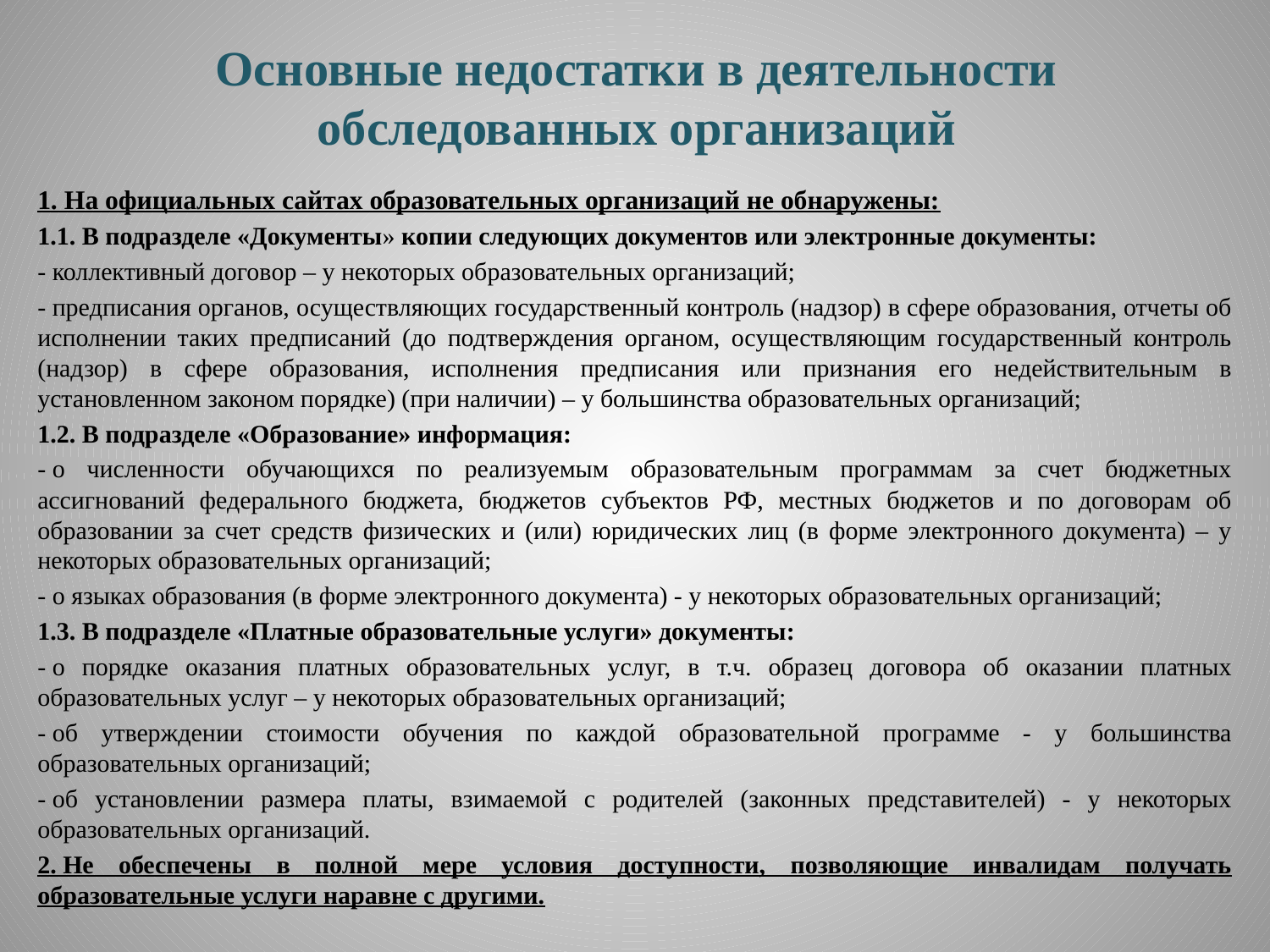

# Основные недостатки в деятельности обследованных организаций
1. На официальных сайтах образовательных организаций не обнаружены:
1.1. В подразделе «Документы» копии следующих документов или электронные документы:
- коллективный договор – у некоторых образовательных организаций;
- предписания органов, осуществляющих государственный контроль (надзор) в сфере образования, отчеты об исполнении таких предписаний (до подтверждения органом, осуществляющим государственный контроль (надзор) в сфере образования, исполнения предписания или признания его недействительным в установленном законом порядке) (при наличии) – у большинства образовательных организаций;
1.2. В подразделе «Образование» информация:
- о численности обучающихся по реализуемым образовательным программам за счет бюджетных ассигнований федерального бюджета, бюджетов субъектов РФ, местных бюджетов и по договорам об образовании за счет средств физических и (или) юридических лиц (в форме электронного документа) – у некоторых образовательных организаций;
- о языках образования (в форме электронного документа) - у некоторых образовательных организаций;
1.3. В подразделе «Платные образовательные услуги» документы:
- о порядке оказания платных образовательных услуг, в т.ч. образец договора об оказании платных образовательных услуг – у некоторых образовательных организаций;
- об утверждении стоимости обучения по каждой образовательной программе - у большинства образовательных организаций;
- об установлении размера платы, взимаемой с родителей (законных представителей) - у некоторых образовательных организаций.
2. Не обеспечены в полной мере условия доступности, позволяющие инвалидам получать образовательные услуги наравне с другими.